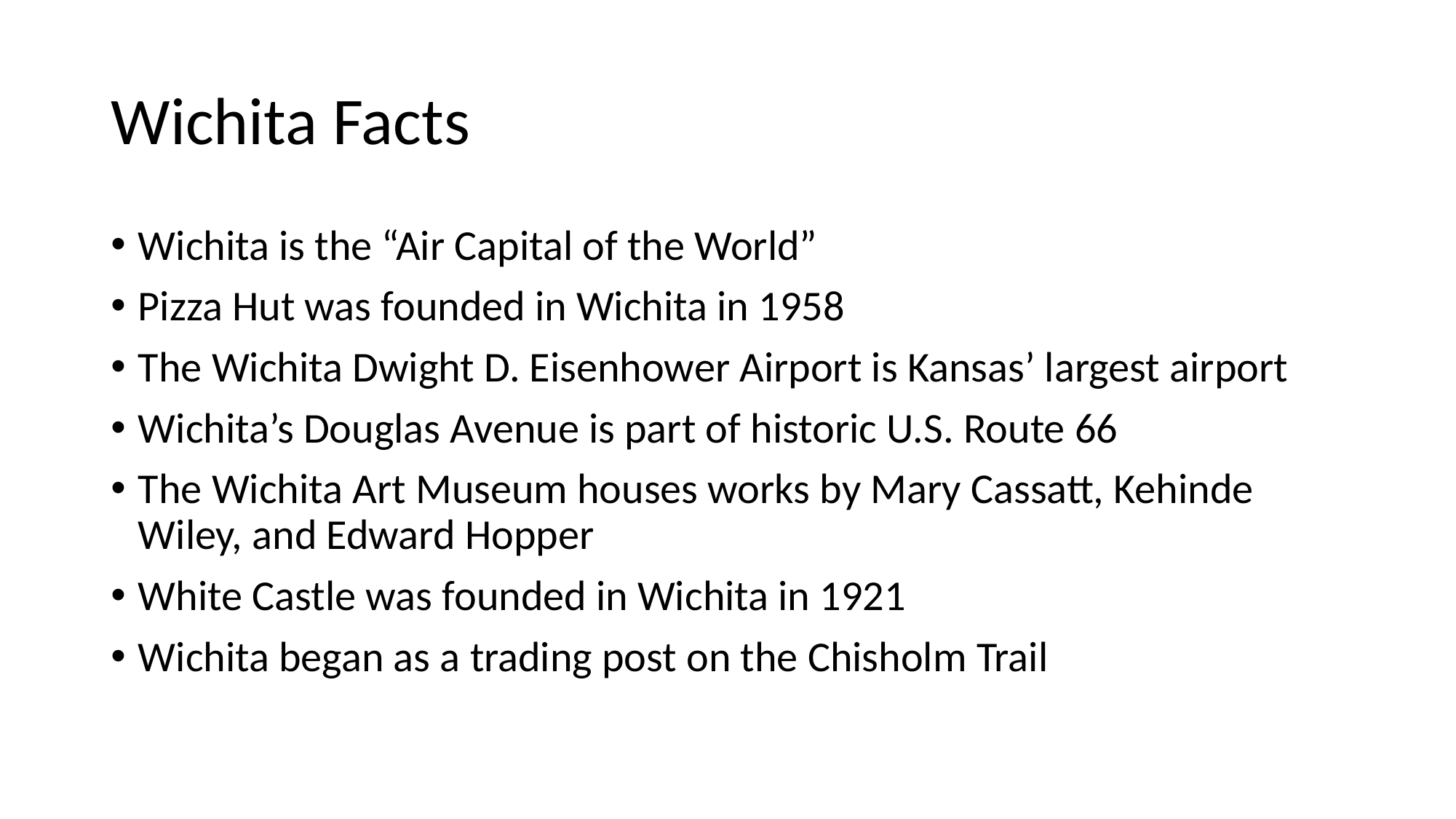

# Wichita Facts
Wichita is the “Air Capital of the World”
Pizza Hut was founded in Wichita in 1958
The Wichita Dwight D. Eisenhower Airport is Kansas’ largest airport
Wichita’s Douglas Avenue is part of historic U.S. Route 66
The Wichita Art Museum houses works by Mary Cassatt, Kehinde Wiley, and Edward Hopper
White Castle was founded in Wichita in 1921
Wichita began as a trading post on the Chisholm Trail